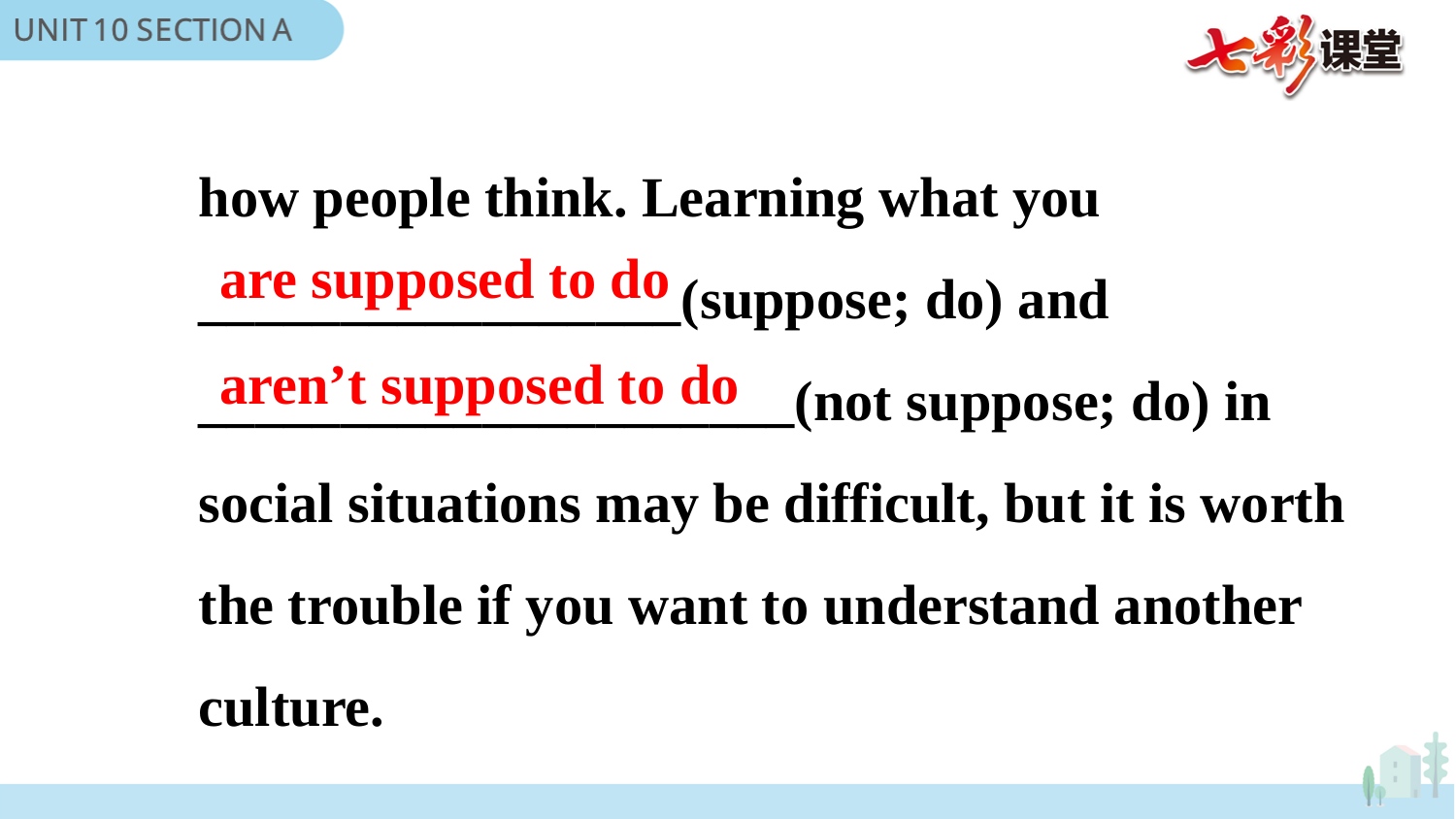

how people think. Learning what you _________________(suppose; do) and _____________________(not suppose; do) in social situations may be difficult, but it is worth the trouble if you want to understand another culture.
are supposed to do
aren’t supposed to do